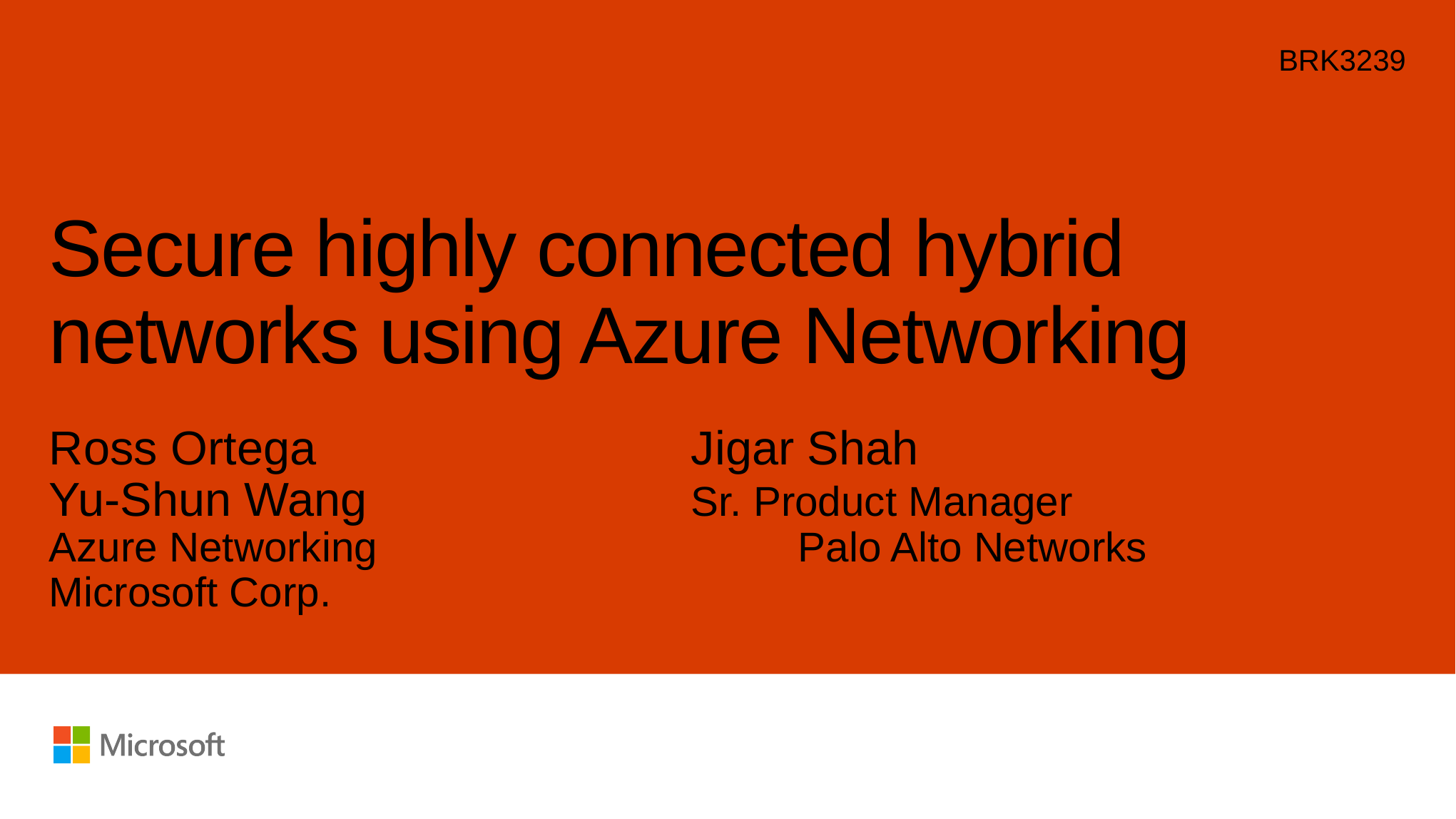

BRK3239
# Secure highly connected hybrid networks using Azure Networking
Ross Ortega				Jigar Shah
Yu-Shun Wang				Sr. Product Manager
Azure Networking				Palo Alto Networks
Microsoft Corp.